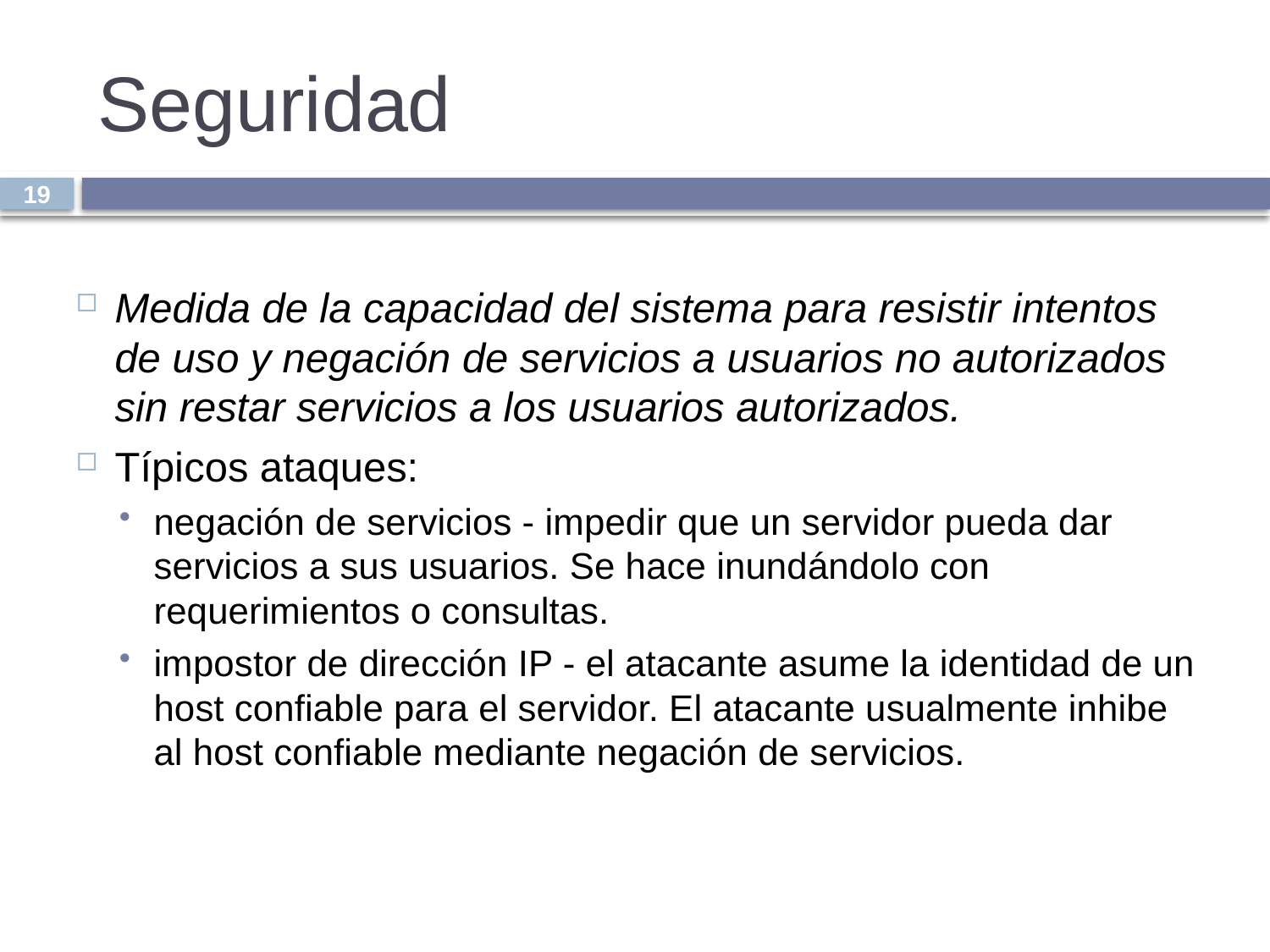

# Seguridad
19
Medida de la capacidad del sistema para resistir intentos de uso y negación de servicios a usuarios no autorizados sin restar servicios a los usuarios autorizados.
Típicos ataques:
negación de servicios - impedir que un servidor pueda dar servicios a sus usuarios. Se hace inundándolo con requerimientos o consultas.
impostor de dirección IP - el atacante asume la identidad de un host confiable para el servidor. El atacante usualmente inhibe al host confiable mediante negación de servicios.